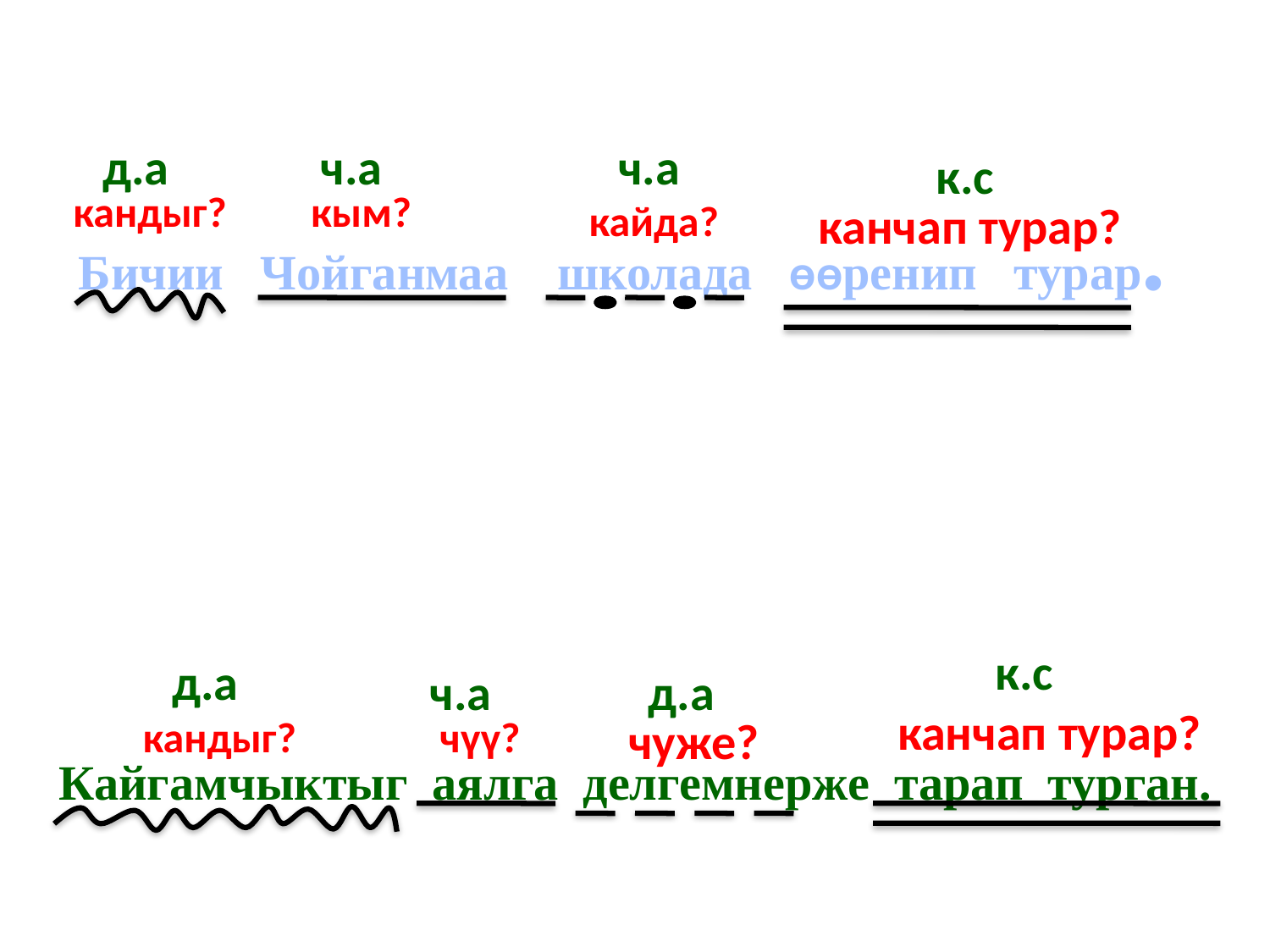

д.а
ч.а
ч.а
к.с
кандыг?
кым?
Бичии   Чойганмаа    школада   ѳѳренип   турар.
кайда?
канчап турар?

к.с
д.а
ч.а
д.а
канчап турар?
кандыг?
чүү?
чуже?
Кайгамчыктыг  аялга  делгемнерже  тарап  турган.